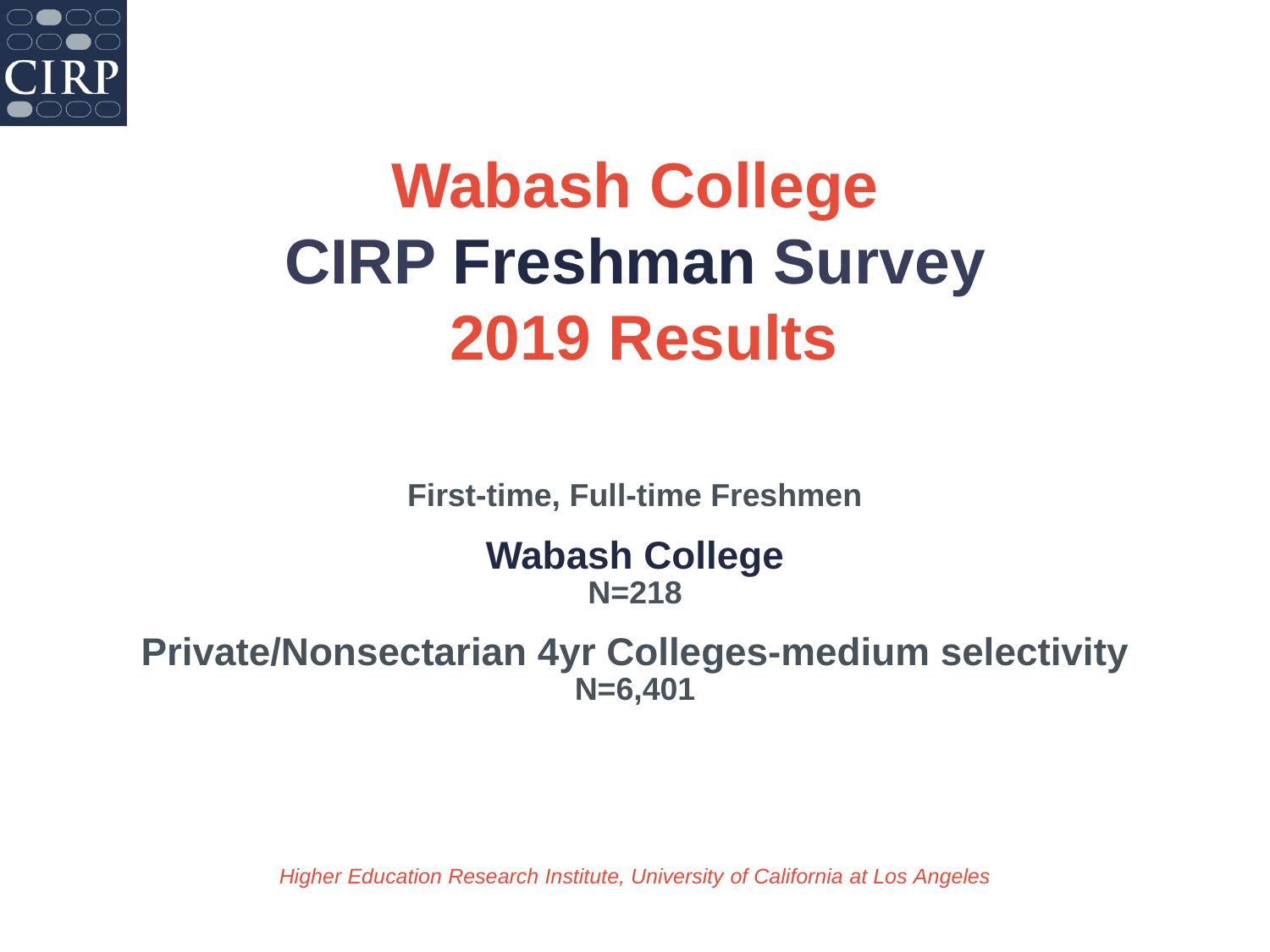

# Wabash College CIRP Freshman Survey 2019 Results
First-time, Full-time Freshmen

Wabash College
N=218

Private/Nonsectarian 4yr Colleges-medium selectivity
N=6,401
Higher Education Research Institute, University of California at Los Angeles